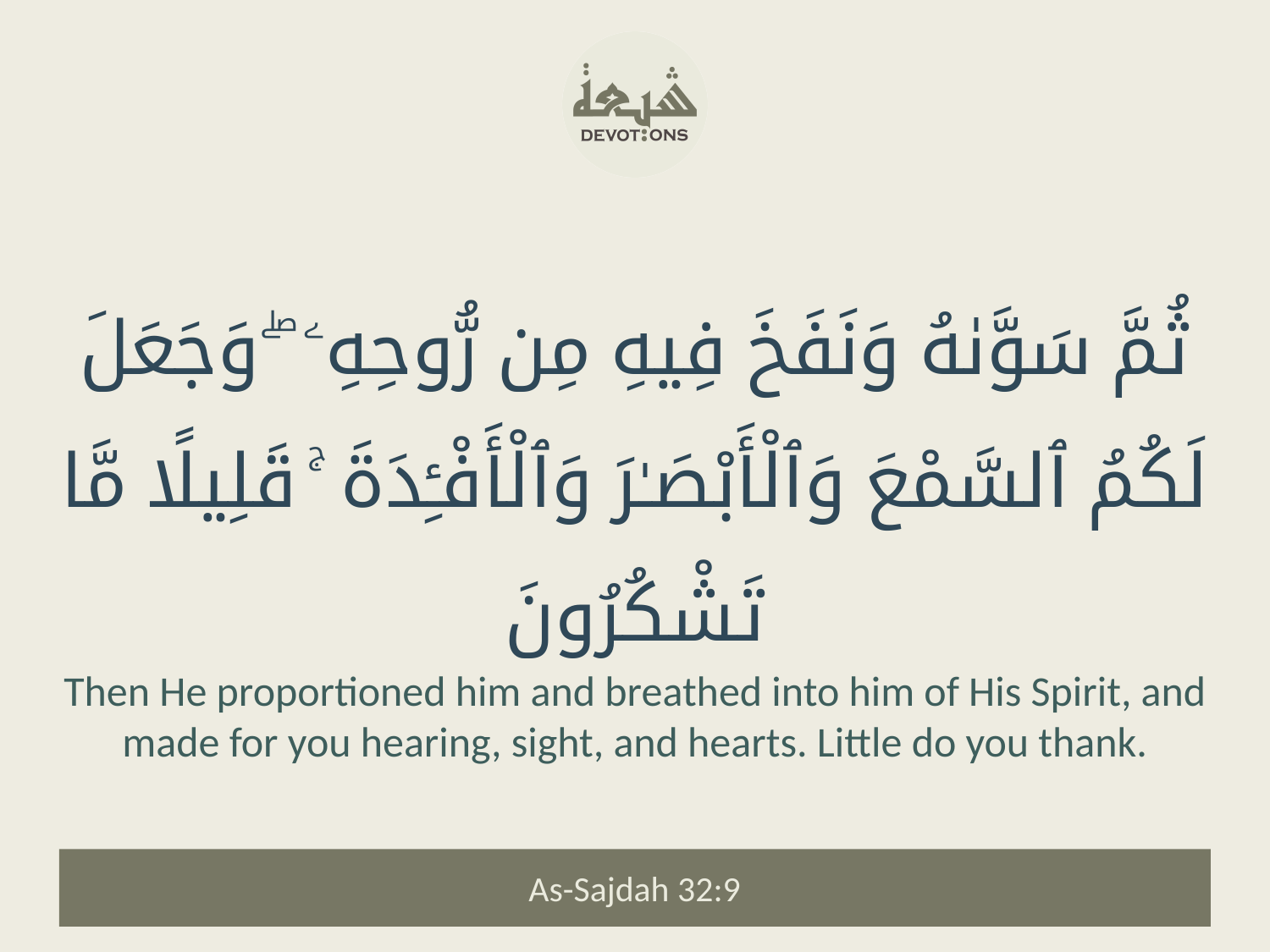

ثُمَّ سَوَّىٰهُ وَنَفَخَ فِيهِ مِن رُّوحِهِۦ ۖ وَجَعَلَ لَكُمُ ٱلسَّمْعَ وَٱلْأَبْصَـٰرَ وَٱلْأَفْـِٔدَةَ ۚ قَلِيلًا مَّا تَشْكُرُونَ
Then He proportioned him and breathed into him of His Spirit, and made for you hearing, sight, and hearts. Little do you thank.
As-Sajdah 32:9